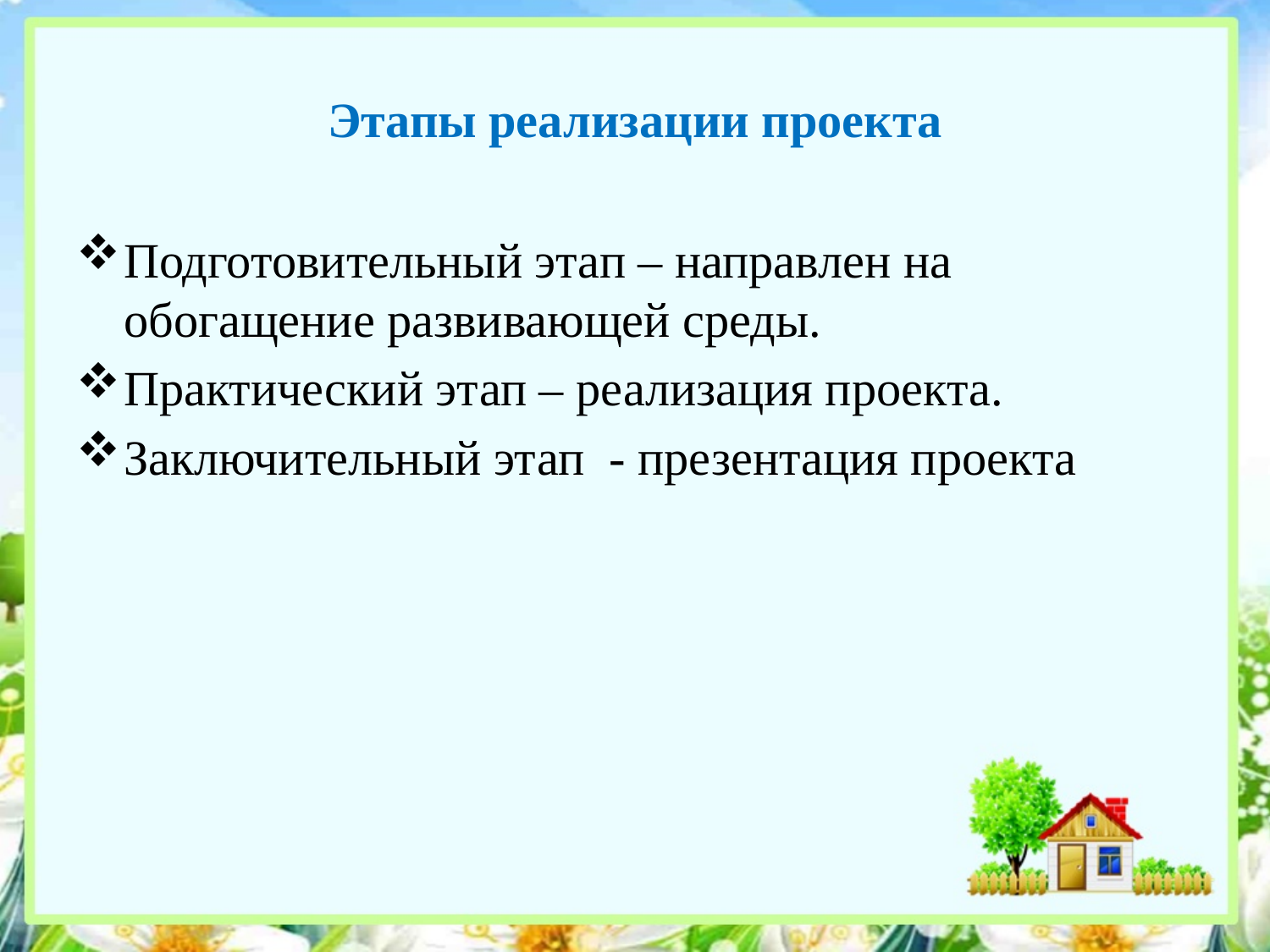

# Этапы реализации проекта
Подготовительный этап – направлен на обогащение развивающей среды.
Практический этап – реализация проекта.
Заключительный этап  - презентация проекта